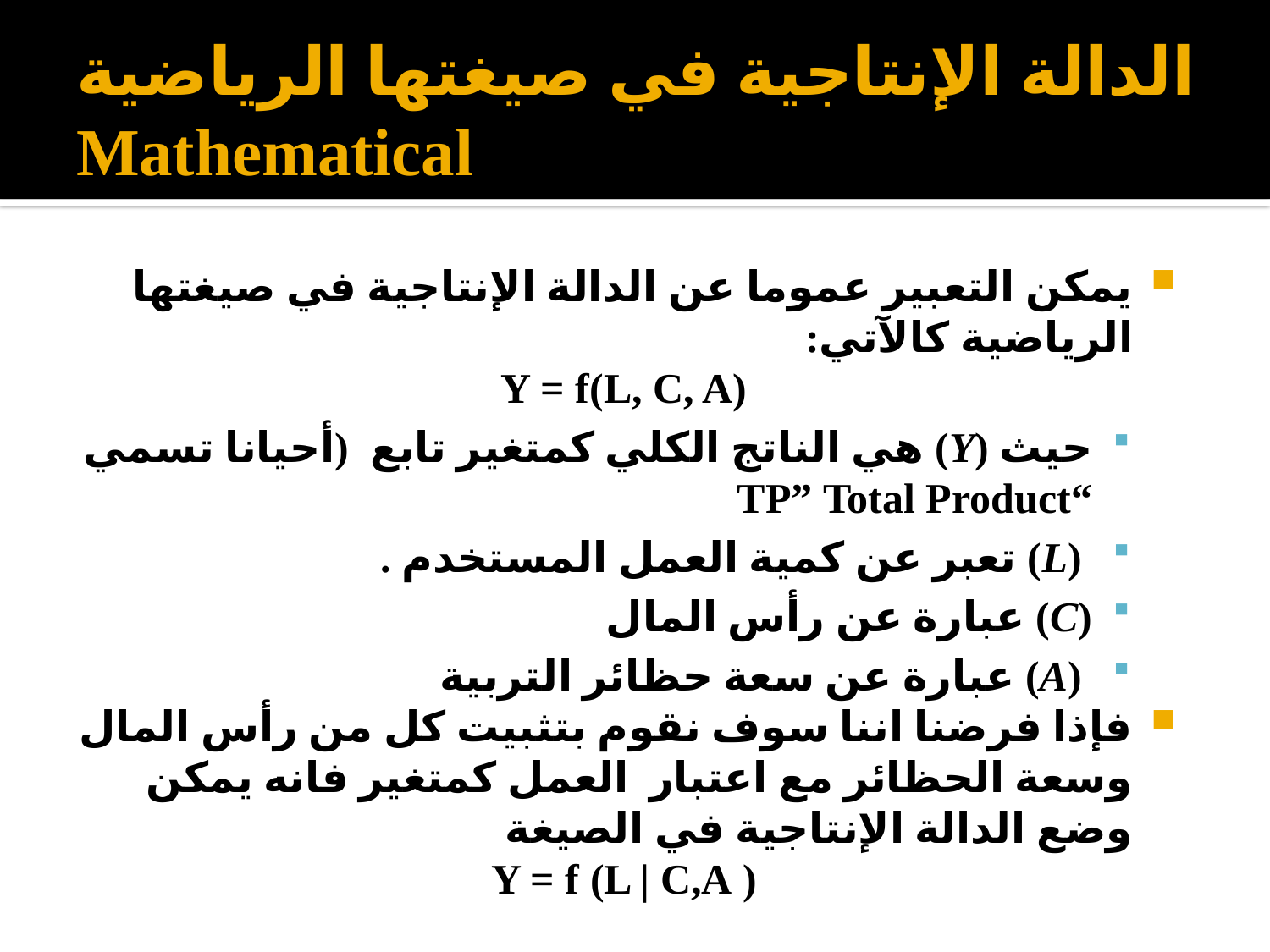

# الدالة الإنتاجية في صيغتها الرياضية Mathematical
يمكن التعبير عموما عن الدالة الإنتاجية في صيغتها الرياضية كالآتي:
Y = f(L, C, A)
حيث (Y) هي الناتج الكلي كمتغير تابع  (أحيانا تسمي “TP” Total Product
 (L) تعبر عن كمية العمل المستخدم .
(C) عبارة عن رأس المال
 (A) عبارة عن سعة حظائر التربية
فإذا فرضنا اننا سوف نقوم بتثبيت كل من رأس المال وسعة الحظائر مع اعتبار  العمل كمتغير فانه يمكن وضع الدالة الإنتاجية في الصيغة
Y = f (L | C,A )